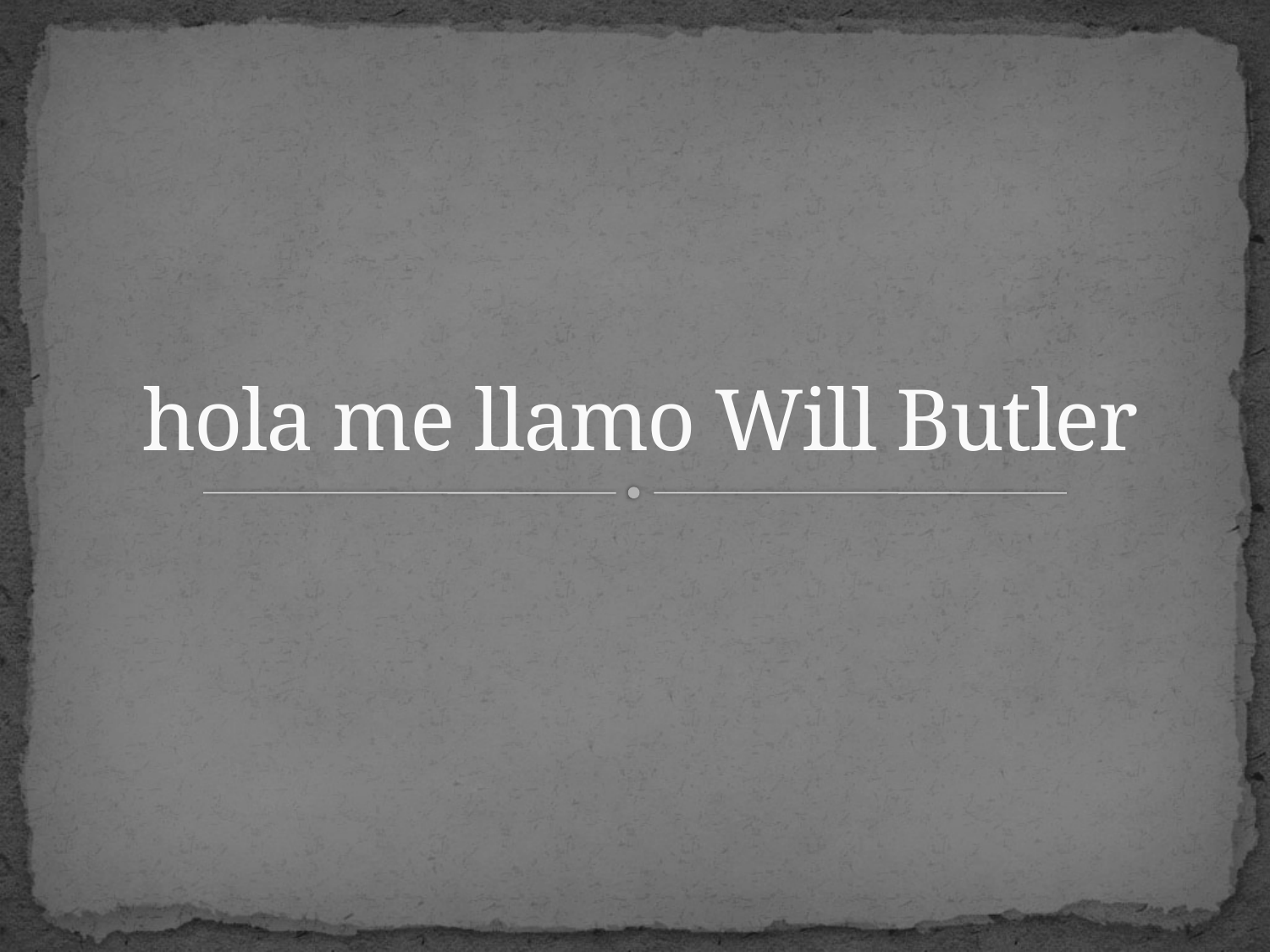

# hola me llamo Will Butler

0